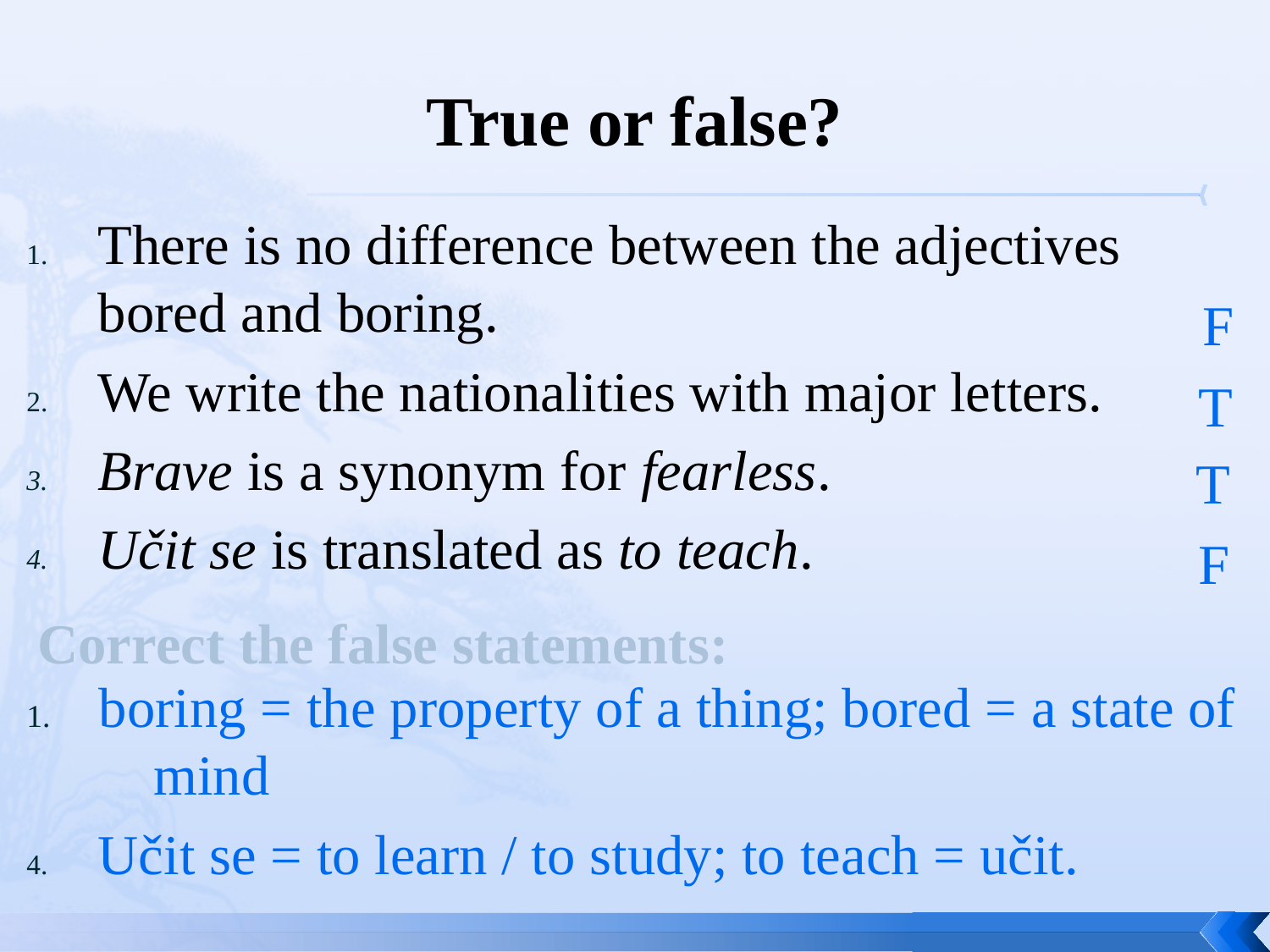

# True or false?
There is no difference between the adjectives bored and boring.
We write the nationalities with major letters.
Brave is a synonym for fearless.
Učit se is translated as to teach.

1.      boring = the property of a thing; bored = a state of 	mind
Učit se = to learn / to study; to teach = učit.
F
T
T
F
Correct the false statements: